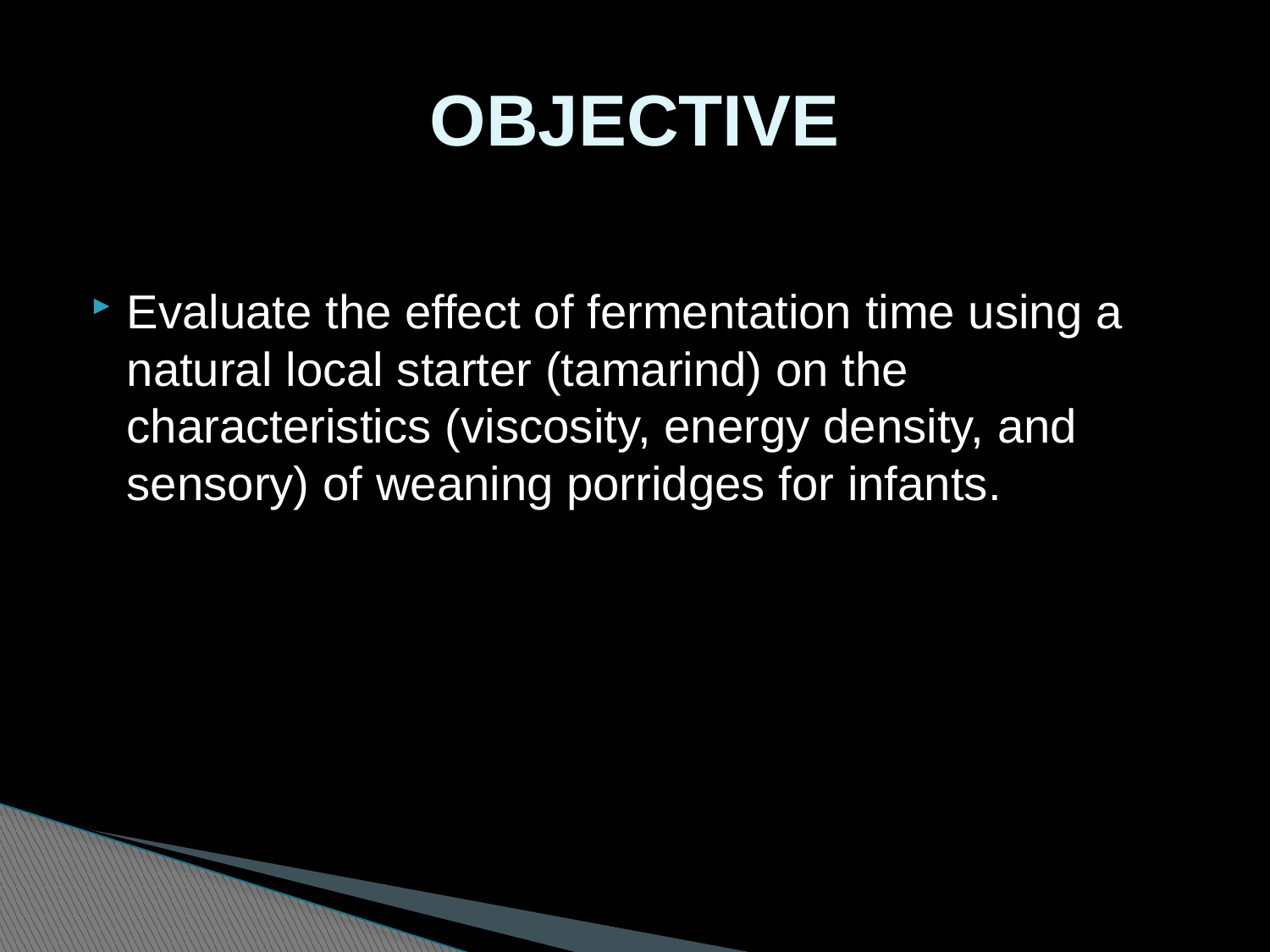

# OBJECTIVE
Evaluate the effect of fermentation time using a natural local starter (tamarind) on the characteristics (viscosity, energy density, and sensory) of weaning porridges for infants.